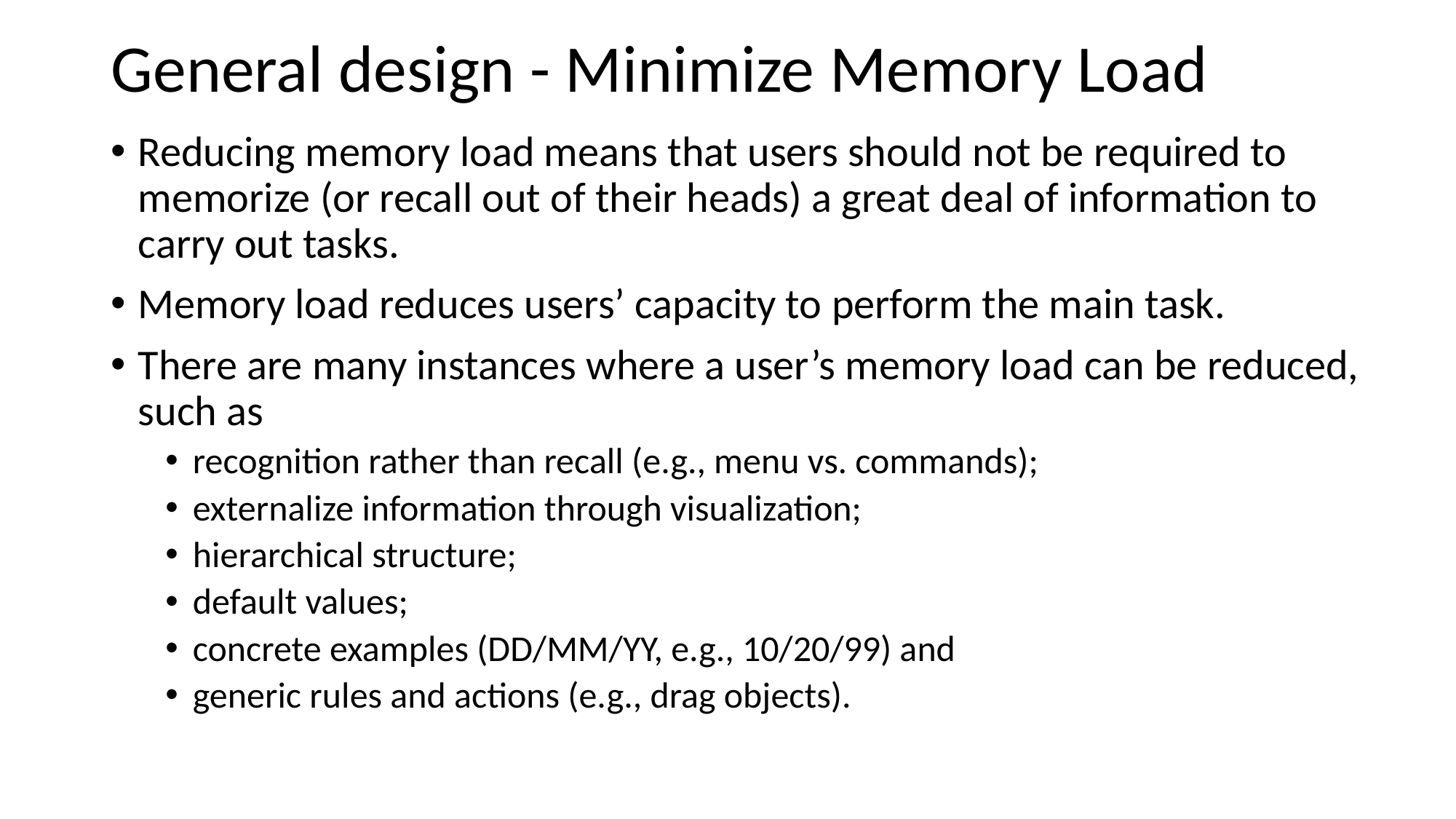

# General design - Minimize Memory Load
Reducing memory load means that users should not be required to memorize (or recall out of their heads) a great deal of information to carry out tasks.
Memory load reduces users’ capacity to perform the main task.
There are many instances where a user’s memory load can be reduced, such as
recognition rather than recall (e.g., menu vs. commands);
externalize information through visualization;
hierarchical structure;
default values;
concrete examples (DD/MM/YY, e.g., 10/20/99) and
generic rules and actions (e.g., drag objects).